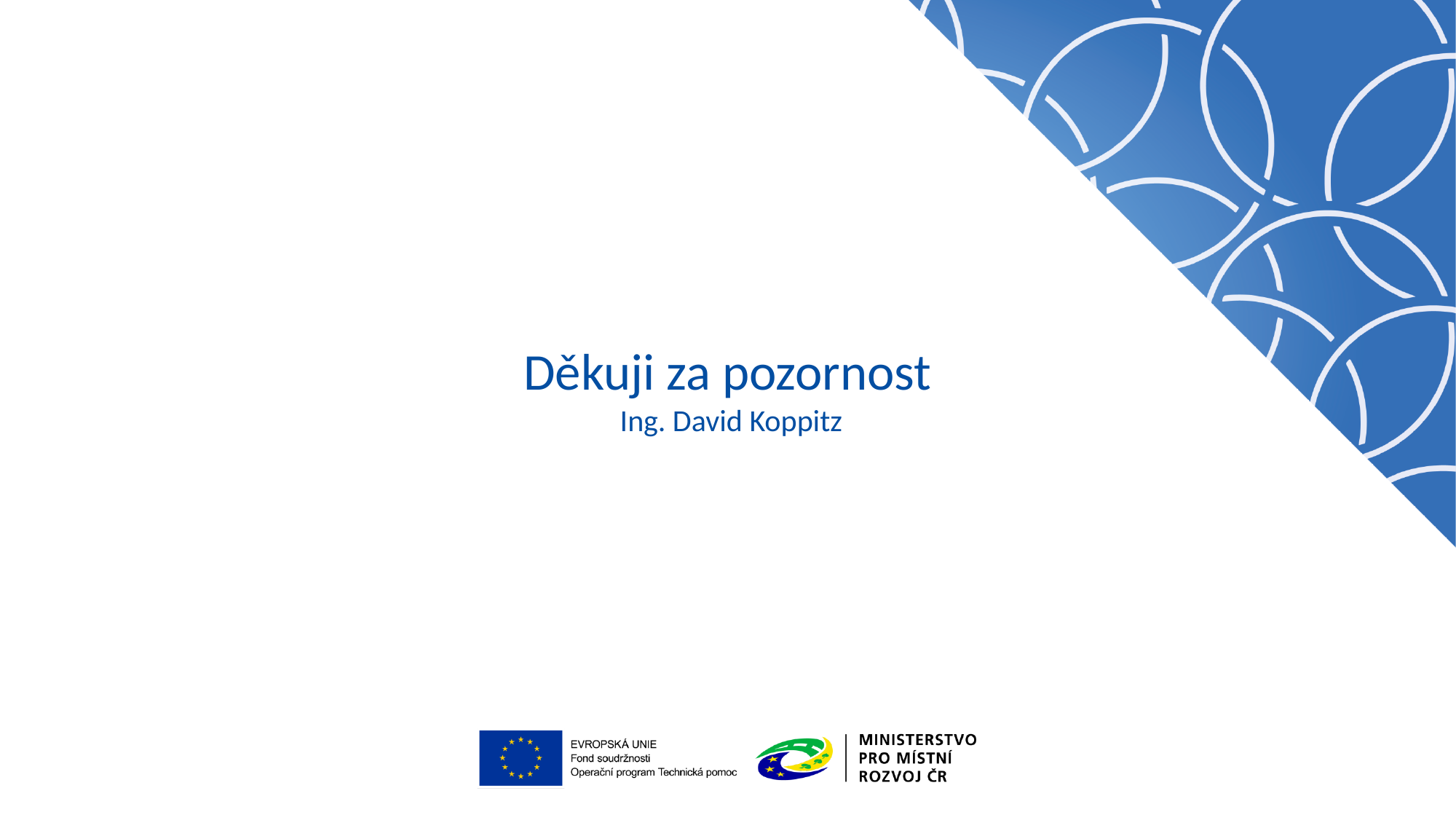

# Děkuji za pozornost Ing. David Koppitz